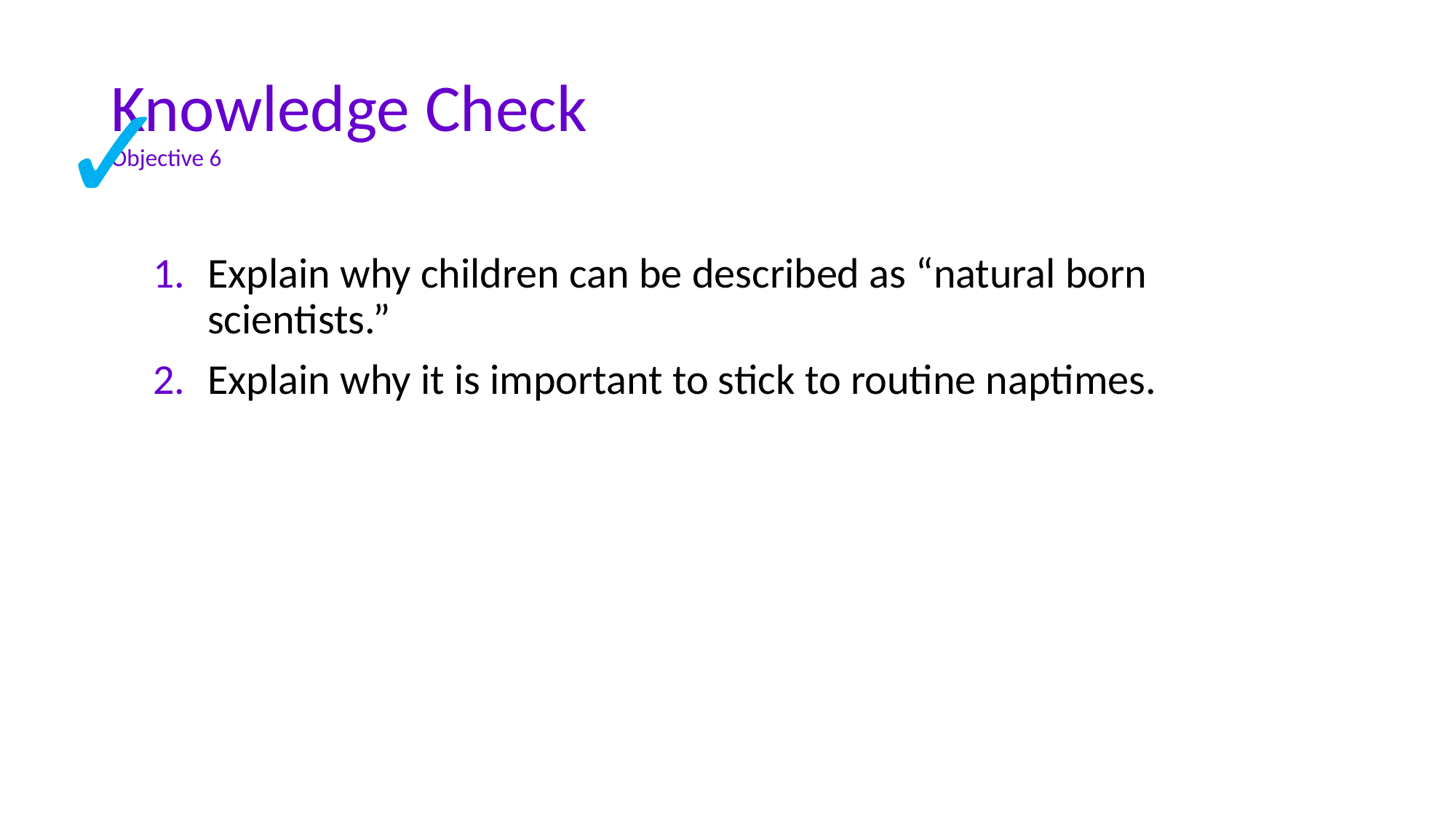

# Knowledge Check Objective 6
✓
Explain why children can be described as “natural born scientists.”
Explain why it is important to stick to routine naptimes.